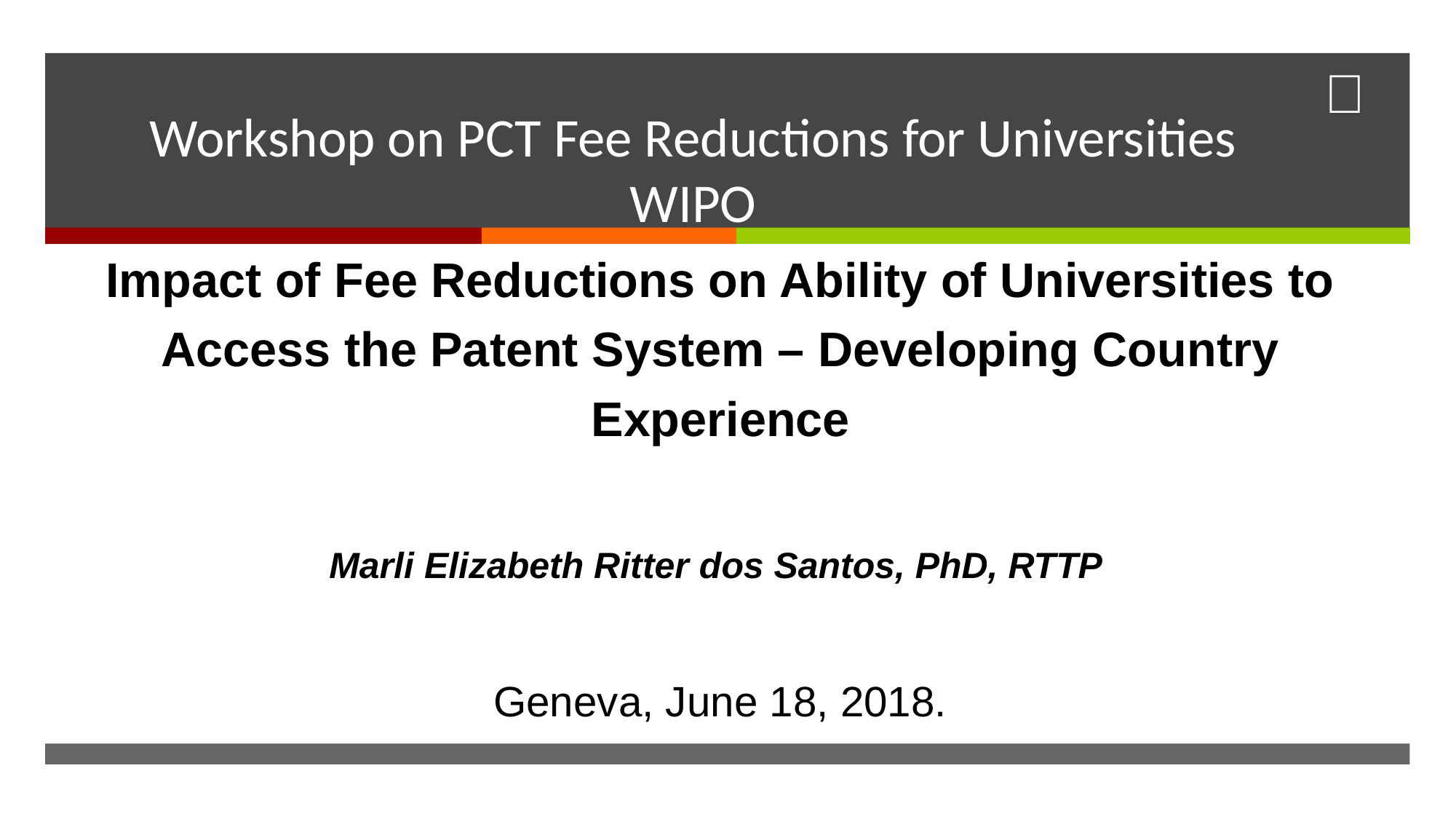

Workshop on PCT Fee Reductions for Universities
WIPO

# Impact of Fee Reductions on Ability of Universities to Access the Patent System – Developing Country Experience Marli Elizabeth Ritter dos Santos, PhD, RTTP Geneva, June 18, 2018.